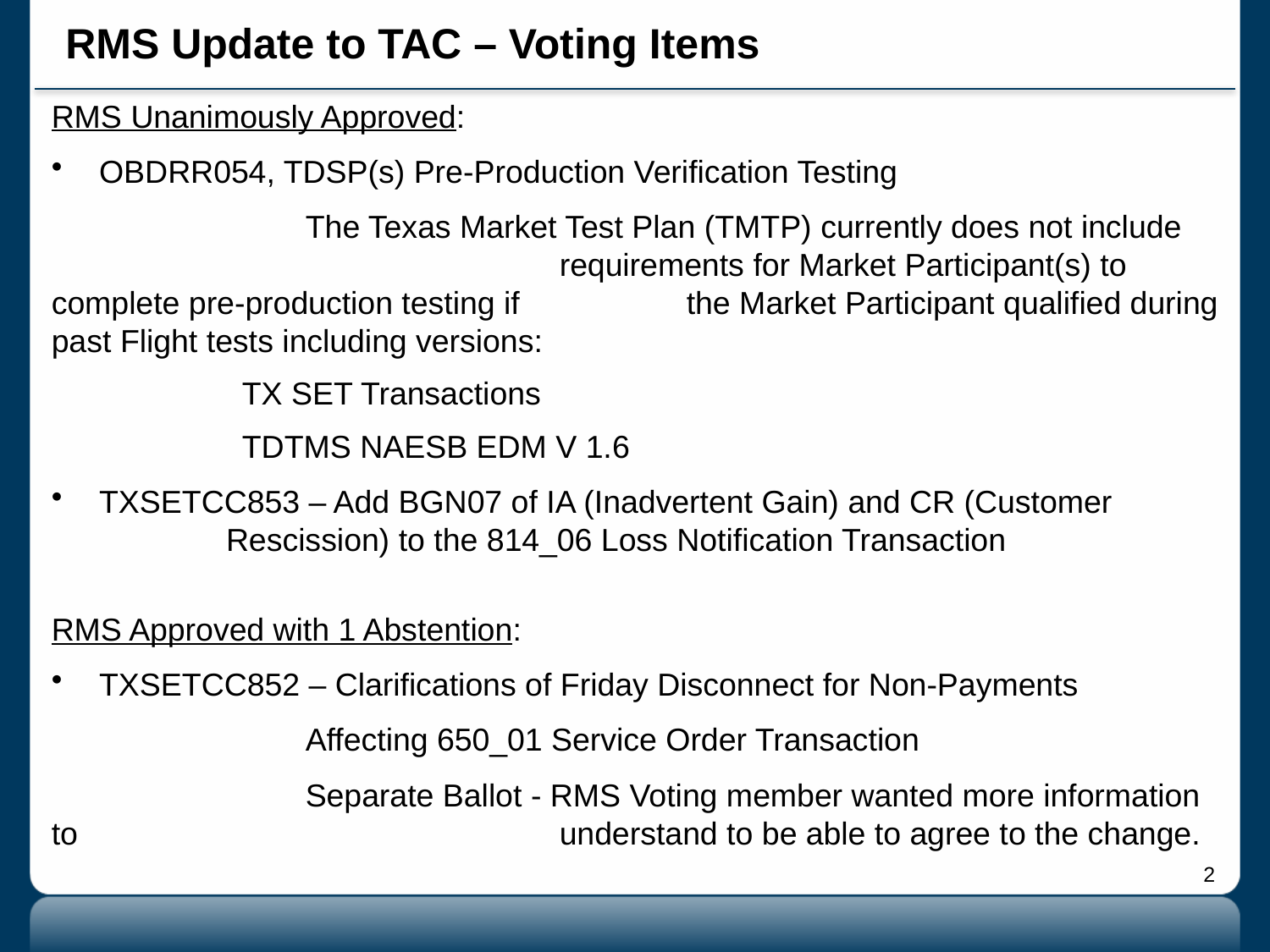

# RMS Update to TAC – Voting Items
RMS Unanimously Approved:
OBDRR054, TDSP(s) Pre-Production Verification Testing
		The Texas Market Test Plan (TMTP) currently does not include 			 		requirements for Market Participant(s) to complete pre-production testing if 		the Market Participant qualified during past Flight tests including versions:
TX SET Transactions
TDTMS NAESB EDM V 1.6
TXSETCC853 – Add BGN07 of IA (Inadvertent Gain) and CR (Customer 	Rescission) to the 814_06 Loss Notification Transaction

RMS Approved with 1 Abstention:
TXSETCC852 – Clarifications of Friday Disconnect for Non-Payments
		Affecting 650_01 Service Order Transaction
		Separate Ballot - RMS Voting member wanted more information to 				understand to be able to agree to the change.